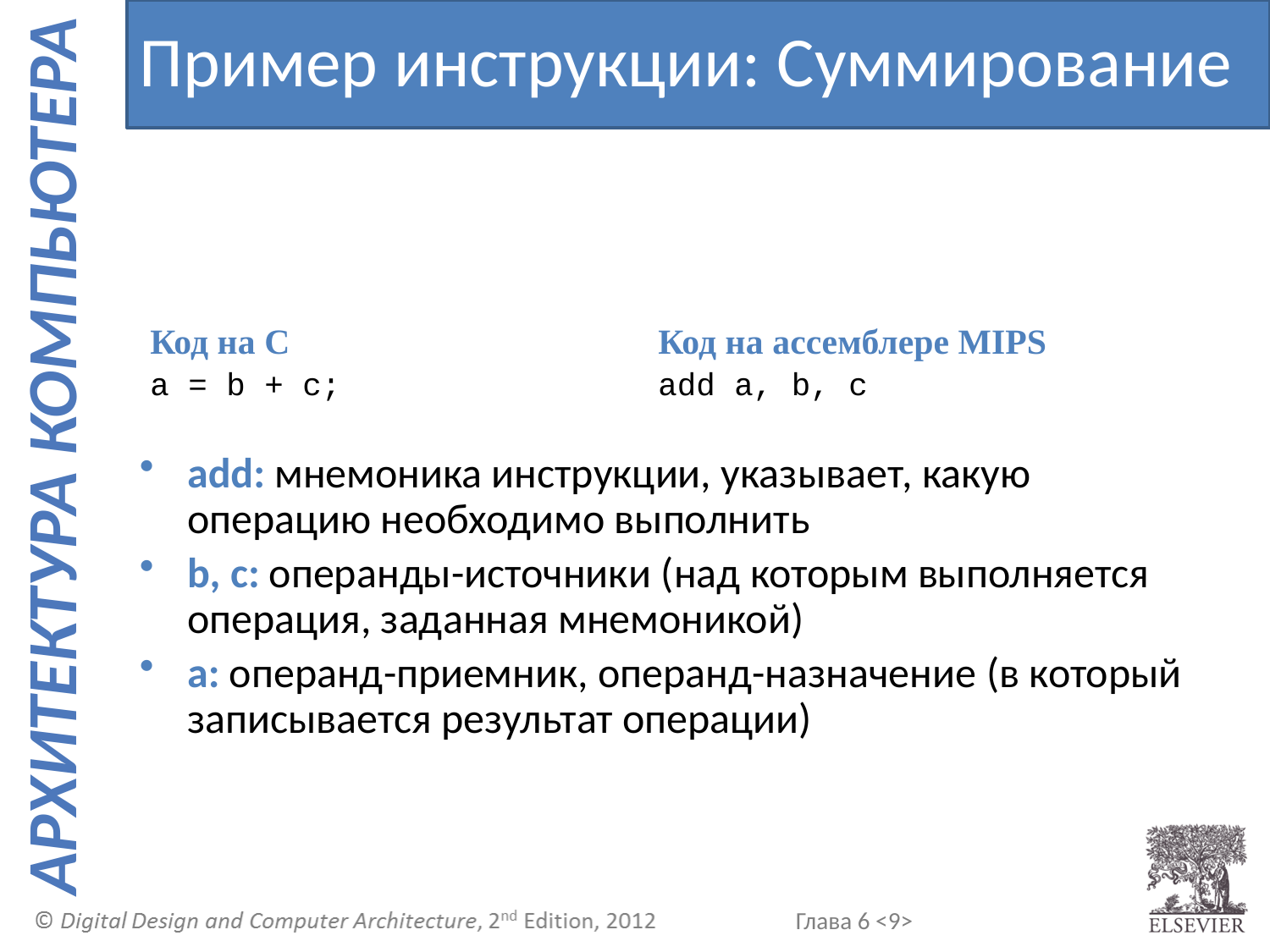

Пример инструкции: Суммирование

add: мнемоника инструкции, указывает, какую операцию необходимо выполнить
b, c: операнды-источники (над которым выполняется операция, заданная мнемоникой)
a: операнд-приемник, операнд-назначение (в который записывается результат операции)
Код на С
a = b + c;
Код на ассемблере MIPS
add a, b, c